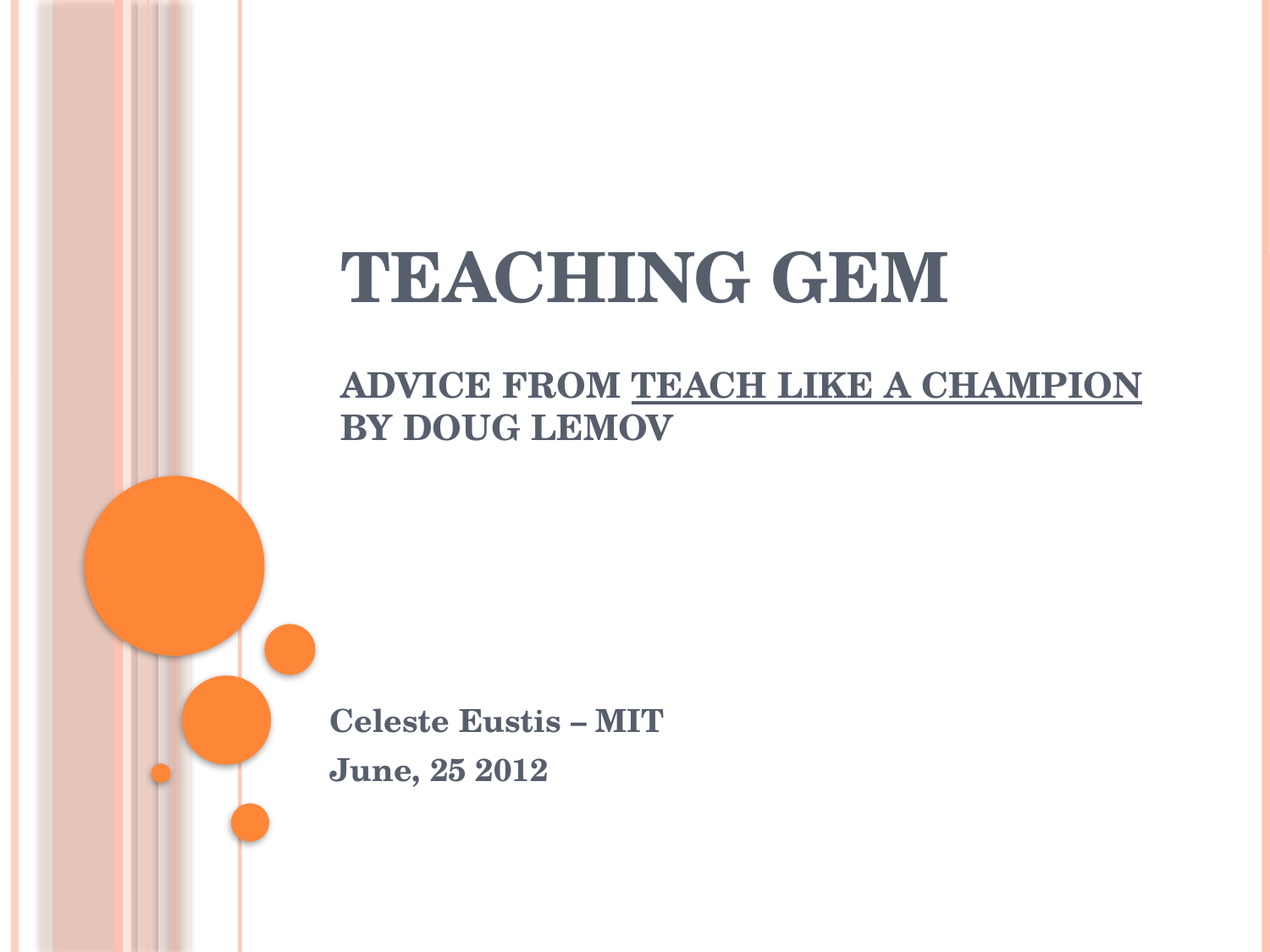

# Teaching Gem Advice from Teach like a Champion by Doug Lemov
Celeste Eustis – MIT
June, 25 2012